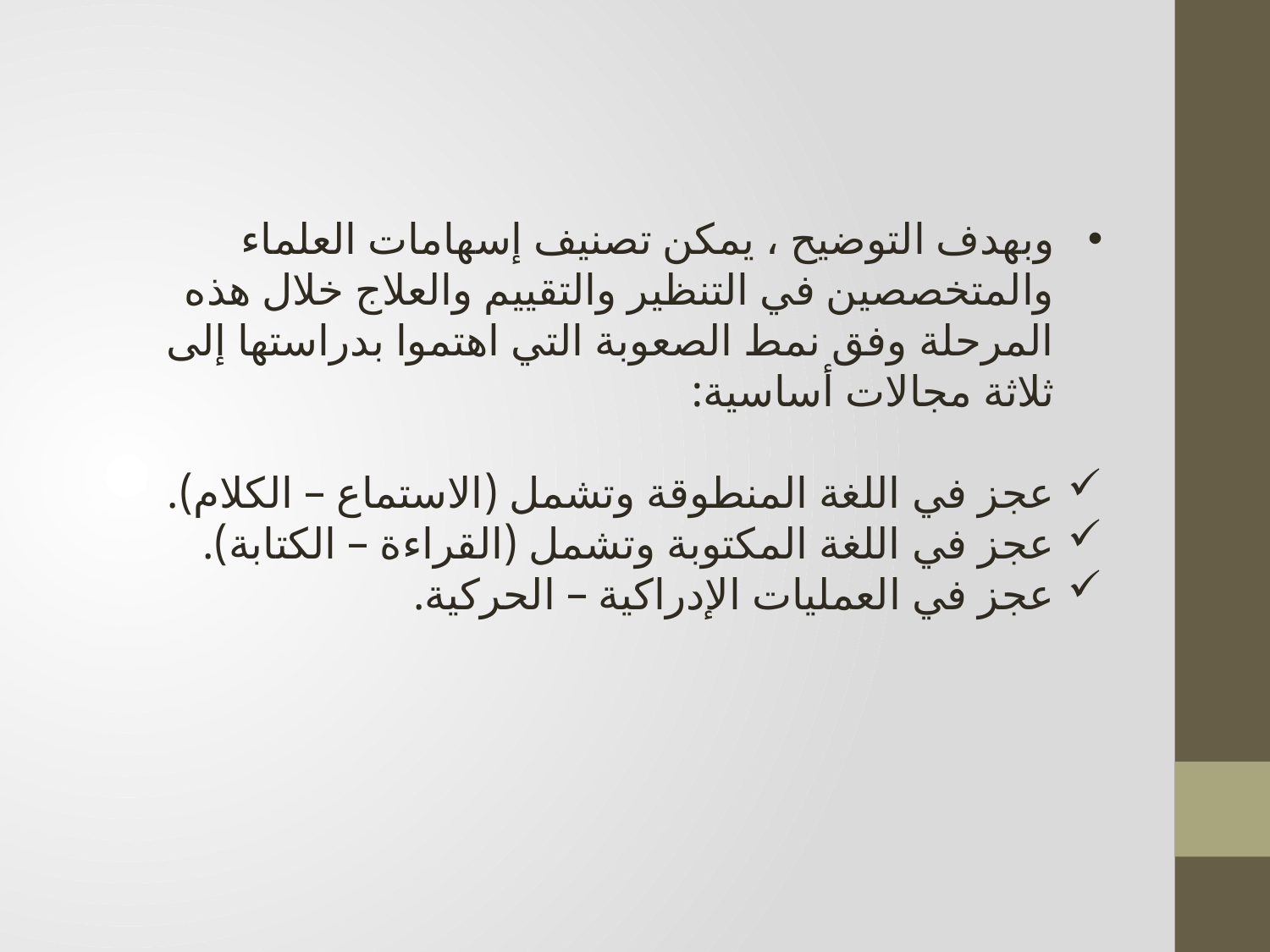

وبهدف التوضيح ، يمكن تصنيف إسهامات العلماء والمتخصصين في التنظير والتقييم والعلاج خلال هذه المرحلة وفق نمط الصعوبة التي اهتموا بدراستها إلى ثلاثة مجالات أساسية:

عجز في اللغة المنطوقة وتشمل (الاستماع – الكلام).
عجز في اللغة المكتوبة وتشمل (القراءة – الكتابة).
عجز في العمليات الإدراكية – الحركية.